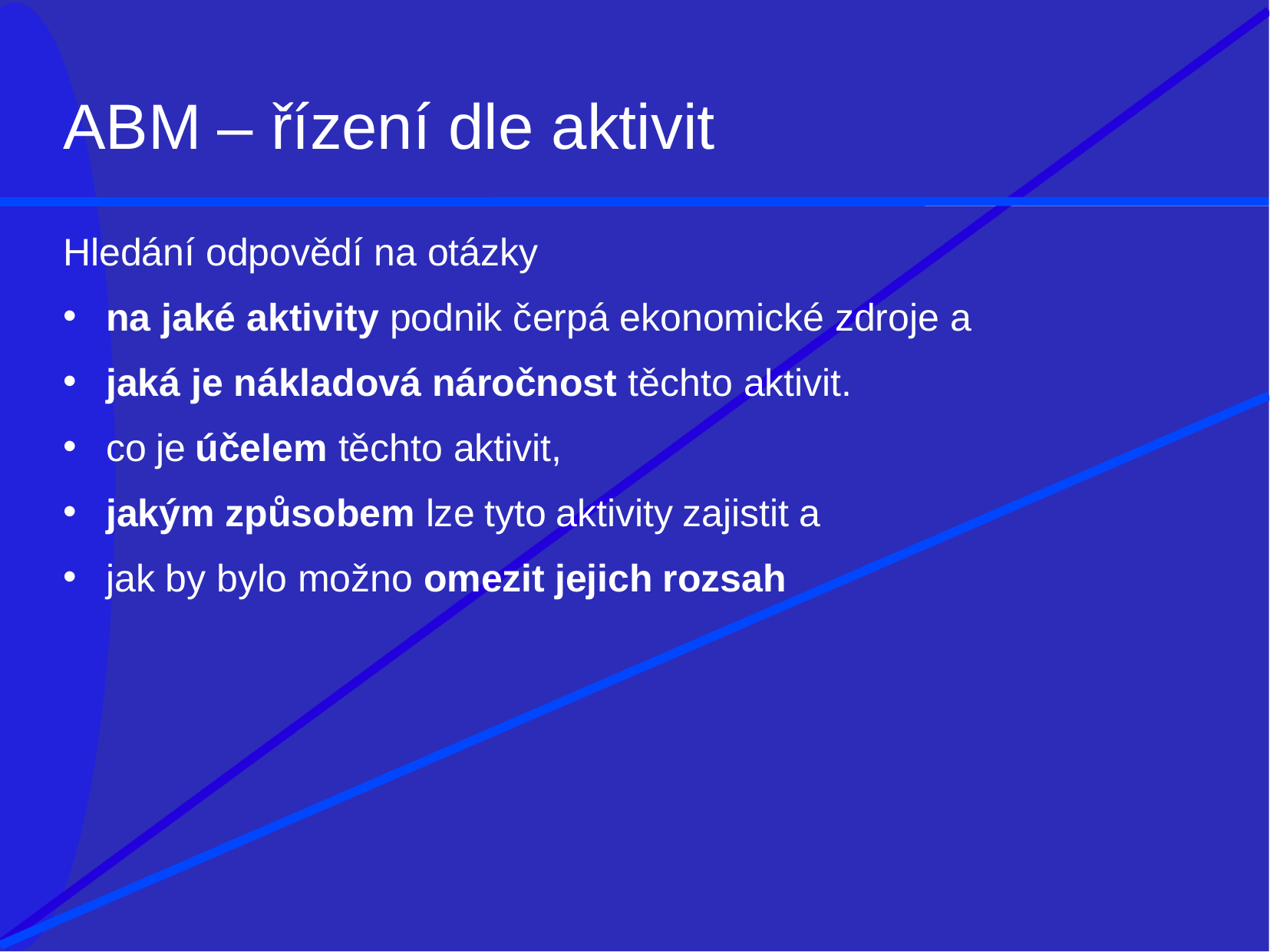

# ABM – řízení dle aktivit
Hledání odpovědí na otázky
na jaké aktivity podnik čerpá ekonomické zdroje a
jaká je nákladová náročnost těchto aktivit.
co je účelem těchto aktivit,
jakým způsobem lze tyto aktivity zajistit a
jak by bylo možno omezit jejich rozsah